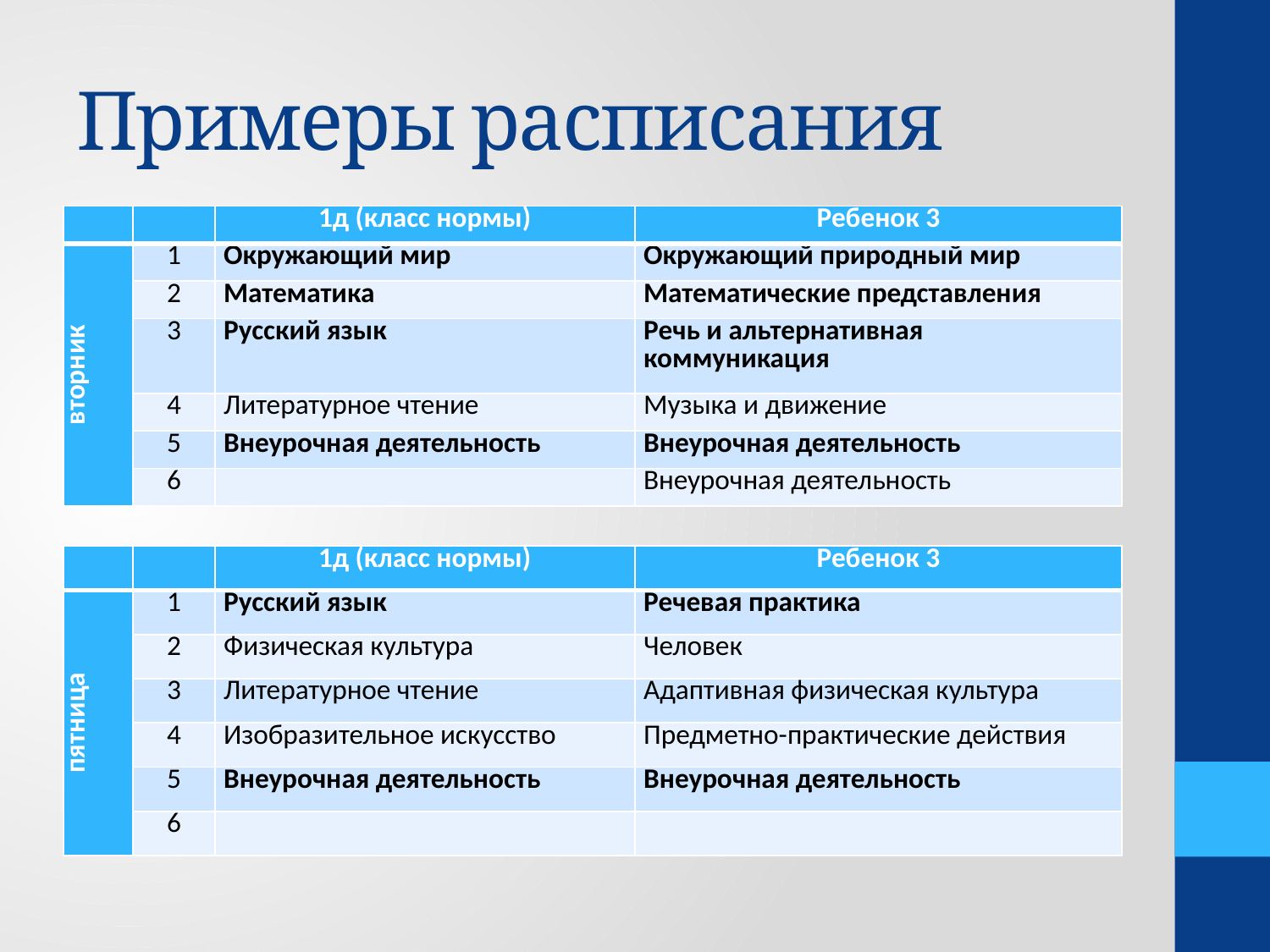

# Примеры расписания
|  |  | 1д (класс нормы) | Ребенок 3 |
| --- | --- | --- | --- |
| вторник | 1 | Окружающий мир | Окружающий природный мир |
|  | 2 | Математика | Математические представления |
|  | 3 | Русский язык | Речь и альтернативная коммуникация |
|  | 4 | Литературное чтение | Музыка и движение |
|  | 5 | Внеурочная деятельность | Внеурочная деятельность |
|  | 6 |  | Внеурочная деятельность |
|  |  | 1д (класс нормы) | Ребенок 3 |
| --- | --- | --- | --- |
| пятница | 1 | Русский язык | Речевая практика |
|  | 2 | Физическая культура | Человек |
|  | 3 | Литературное чтение | Адаптивная физическая культура |
|  | 4 | Изобразительное искусство | Предметно-практические действия |
|  | 5 | Внеурочная деятельность | Внеурочная деятельность |
|  | 6 |  |  |